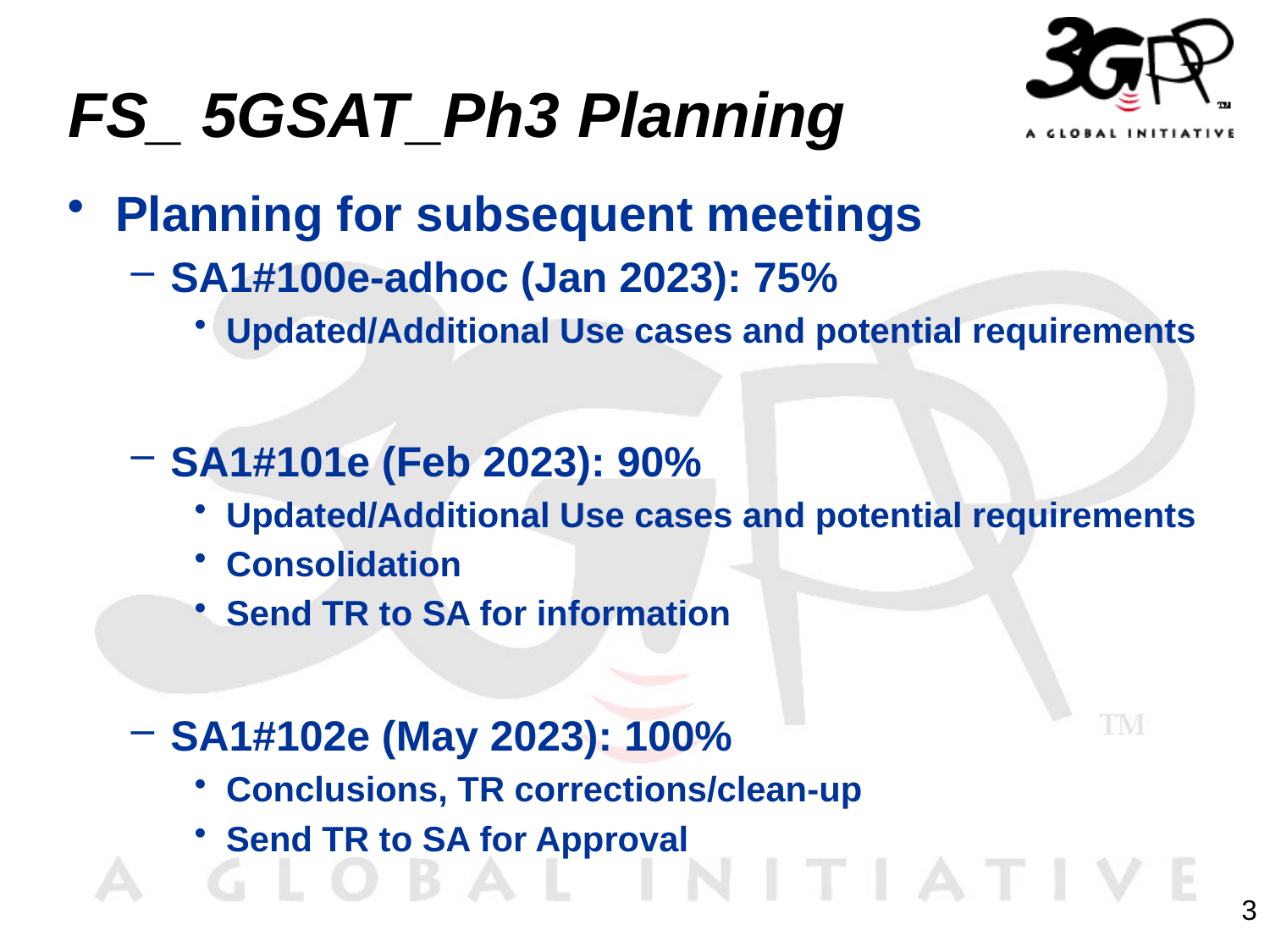

# FS_ 5GSAT_Ph3 Planning
Planning for subsequent meetings
SA1#100e-adhoc (Jan 2023): 75%
Updated/Additional Use cases and potential requirements

SA1#101e (Feb 2023): 90%
Updated/Additional Use cases and potential requirements
Consolidation
Send TR to SA for information

SA1#102e (May 2023): 100%
Conclusions, TR corrections/clean-up
Send TR to SA for Approval

3